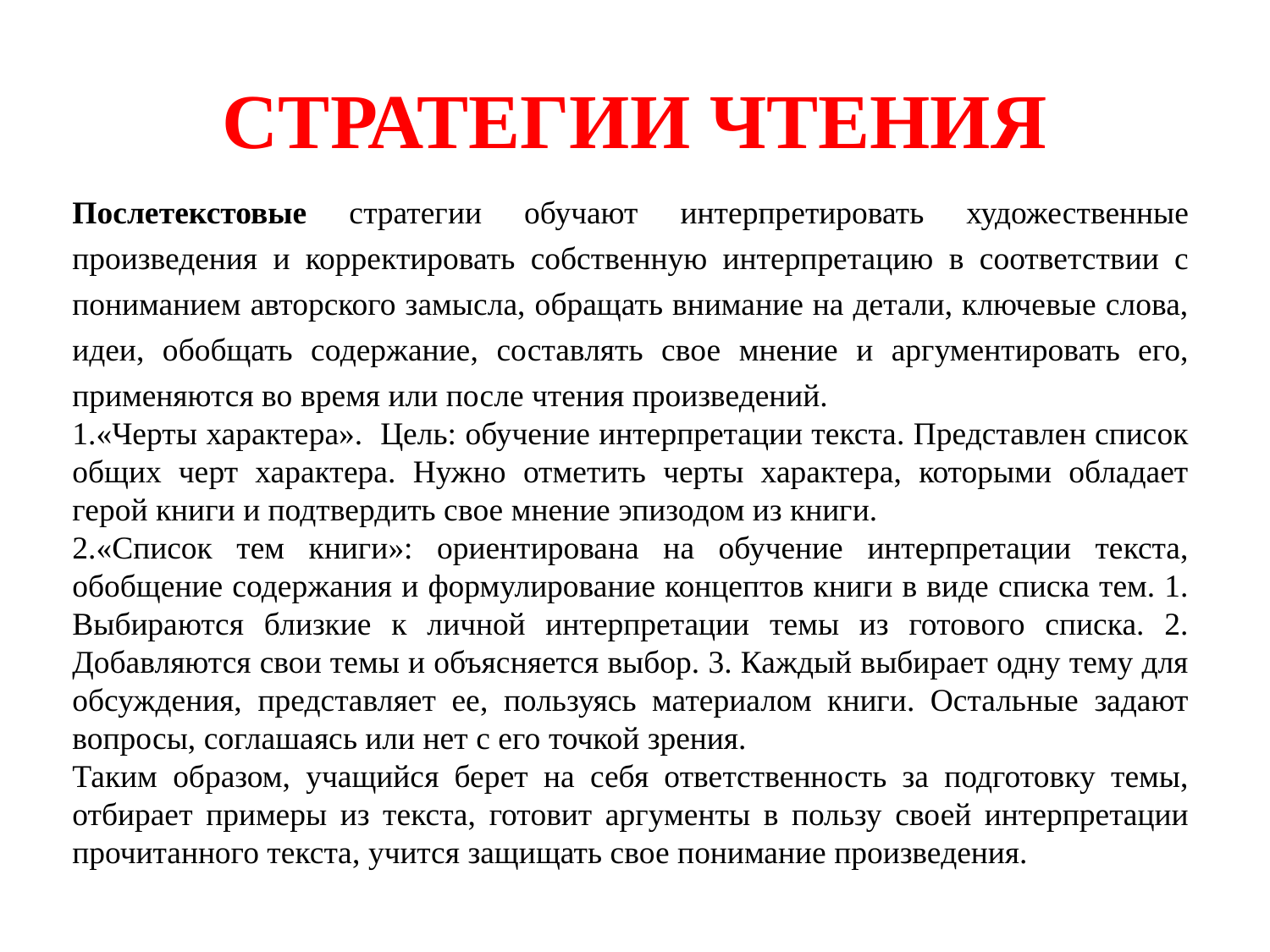

# СТРАТЕГИИ ЧТЕНИЯ
Послетекстовые стратегии обучают интерпретировать художественные произведения и корректировать собственную интерпретацию в соответствии с пониманием авторского замысла, обращать внимание на детали, ключевые слова, идеи, обобщать содержание, составлять свое мнение и аргументировать его, применяются во время или после чтения произведений.
«Черты характера».  Цель: обучение интерпретации текста. Представлен список общих черт характера. Нужно отметить черты характера, которыми обладает герой книги и подтвердить свое мнение эпизодом из книги.
«Список тем книги»: ориентирована на обучение интерпретации текста, обобщение содержания и формулирование концептов книги в виде списка тем. 1. Выбираются близкие к личной интерпретации темы из готового списка. 2. Добавляются свои темы и объясняется выбор. 3. Каждый выбирает одну тему для обсуждения, представляет ее, пользуясь материалом книги. Остальные задают вопросы, соглашаясь или нет с его точкой зрения.
Таким образом, учащийся берет на себя ответственность за подготовку темы, отбирает примеры из текста, готовит аргументы в пользу своей интерпретации прочитанного текста, учится защищать свое понимание произведения.